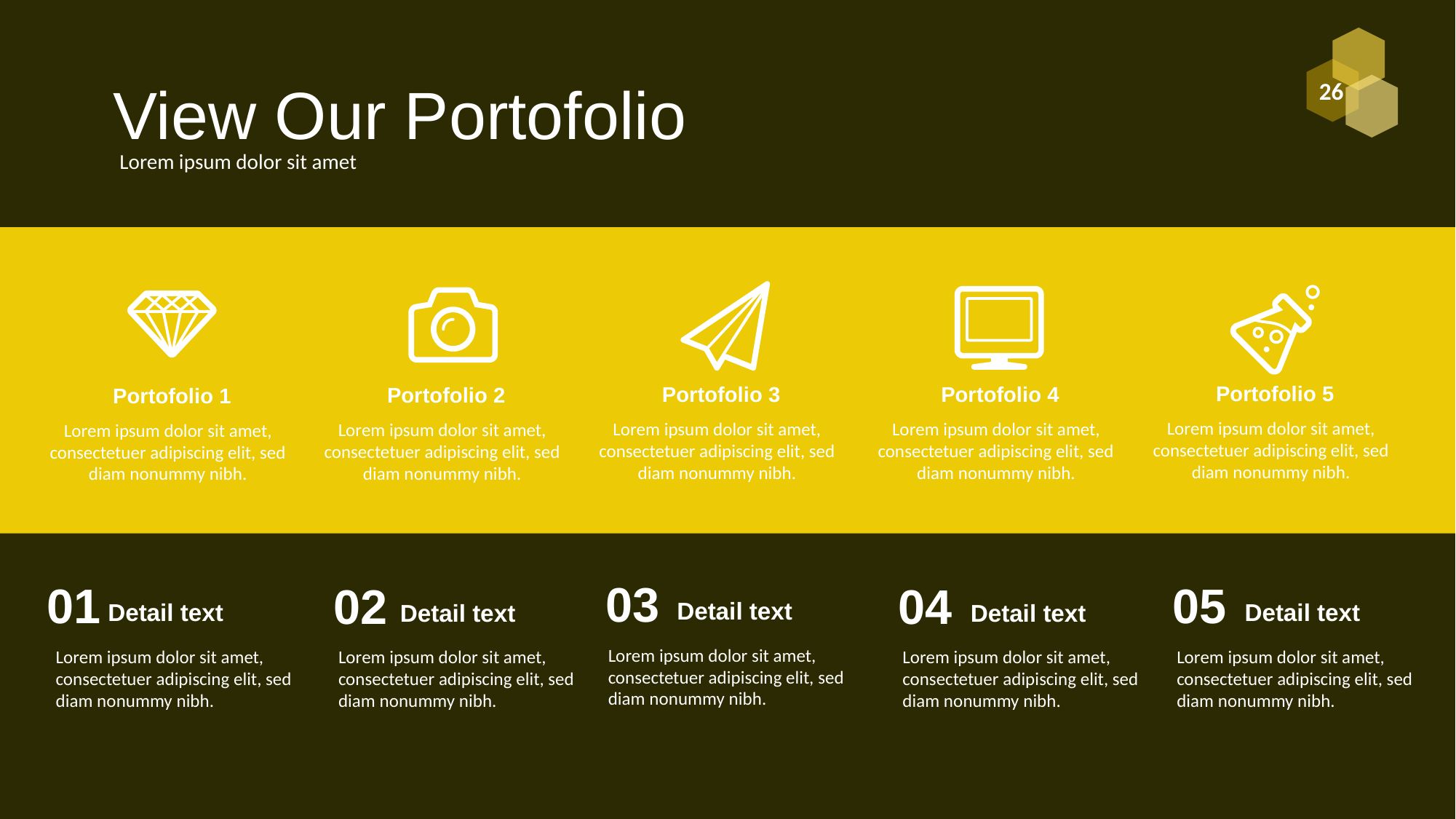

# View Our Portofolio
Lorem ipsum dolor sit amet

Portofolio 5
Portofolio 3
Portofolio 4
Portofolio 2
Portofolio 1
Lorem ipsum dolor sit amet, consectetuer adipiscing elit, sed diam nonummy nibh.
Lorem ipsum dolor sit amet, consectetuer adipiscing elit, sed diam nonummy nibh.
Lorem ipsum dolor sit amet, consectetuer adipiscing elit, sed diam nonummy nibh.
Lorem ipsum dolor sit amet, consectetuer adipiscing elit, sed diam nonummy nibh.
Lorem ipsum dolor sit amet, consectetuer adipiscing elit, sed diam nonummy nibh.
03
01
05
02
04
Detail text
Detail text
Detail text
Detail text
Detail text
Lorem ipsum dolor sit amet, consectetuer adipiscing elit, sed diam nonummy nibh.
Lorem ipsum dolor sit amet, consectetuer adipiscing elit, sed diam nonummy nibh.
Lorem ipsum dolor sit amet, consectetuer adipiscing elit, sed diam nonummy nibh.
Lorem ipsum dolor sit amet, consectetuer adipiscing elit, sed diam nonummy nibh.
Lorem ipsum dolor sit amet, consectetuer adipiscing elit, sed diam nonummy nibh.